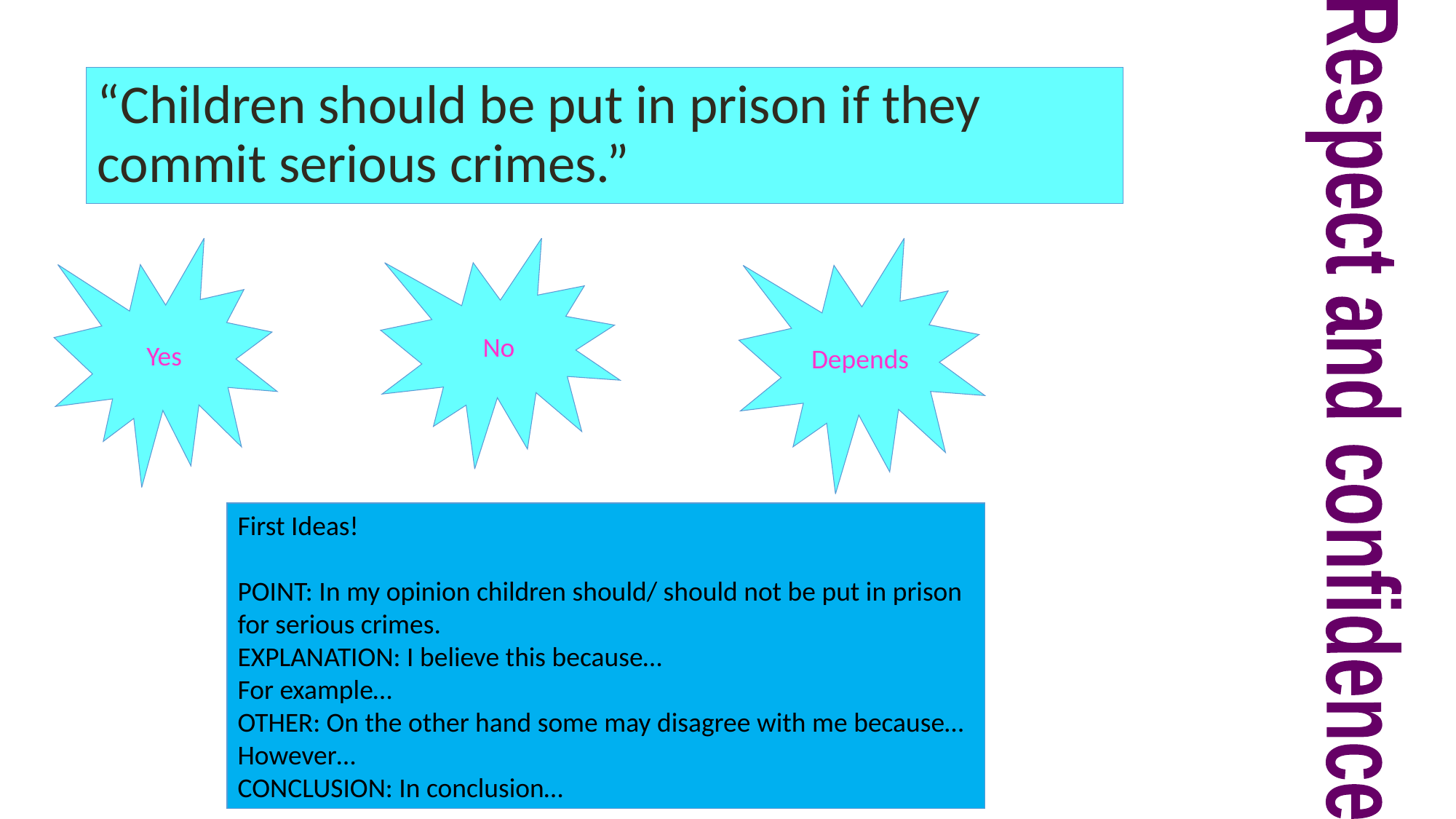

# “Children should be put in prison if they commit serious crimes.”
Yes
No
Depends
Respect and confidence
First Ideas!

POINT: In my opinion children should/ should not be put in prison for serious crimes.
EXPLANATION: I believe this because…
For example…
OTHER: On the other hand some may disagree with me because…
However…
CONCLUSION: In conclusion…